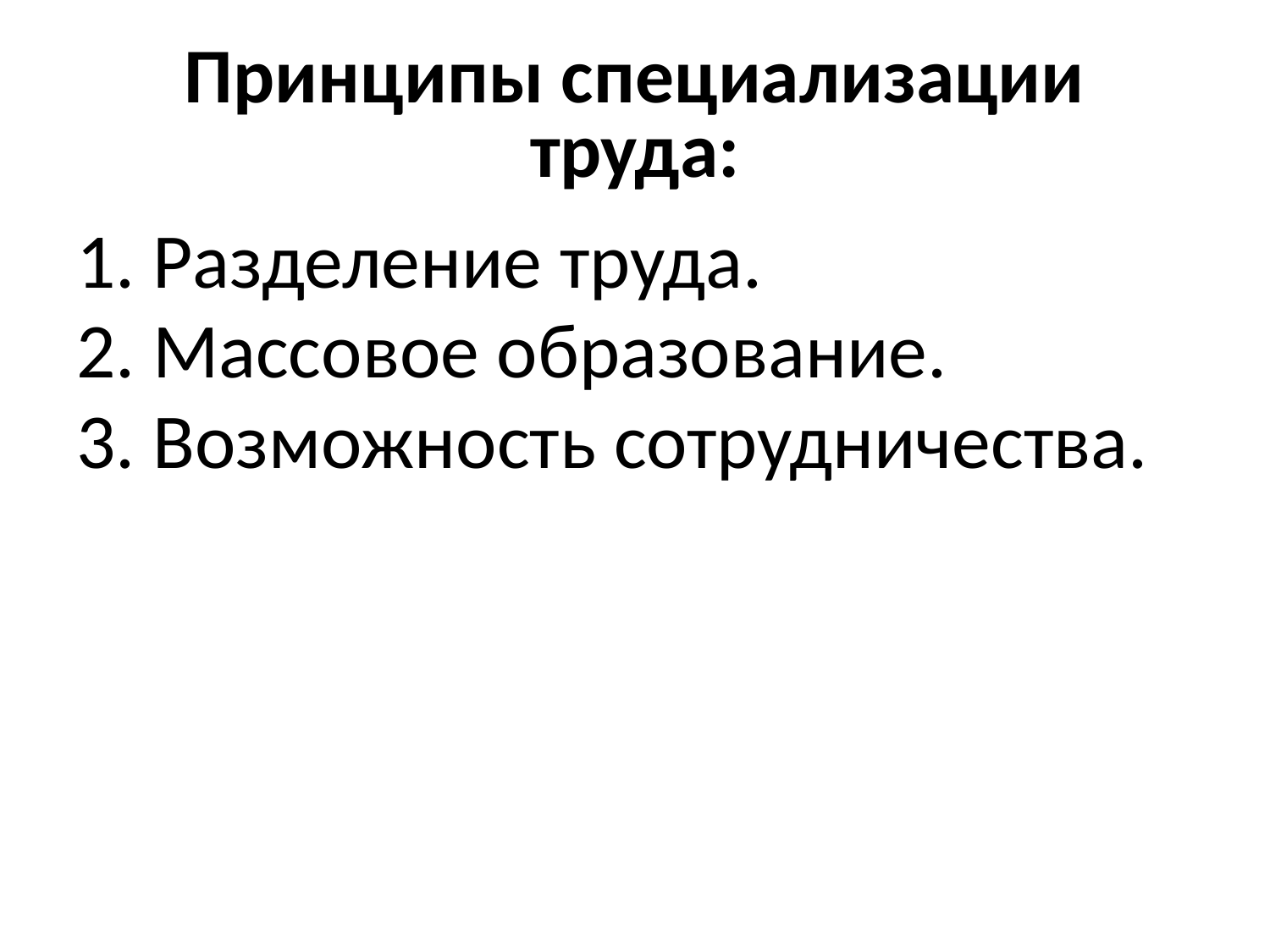

# Принципы специализации труда:
1. Разделение труда.
2. Массовое образование.
3. Возможность сотрудничества.